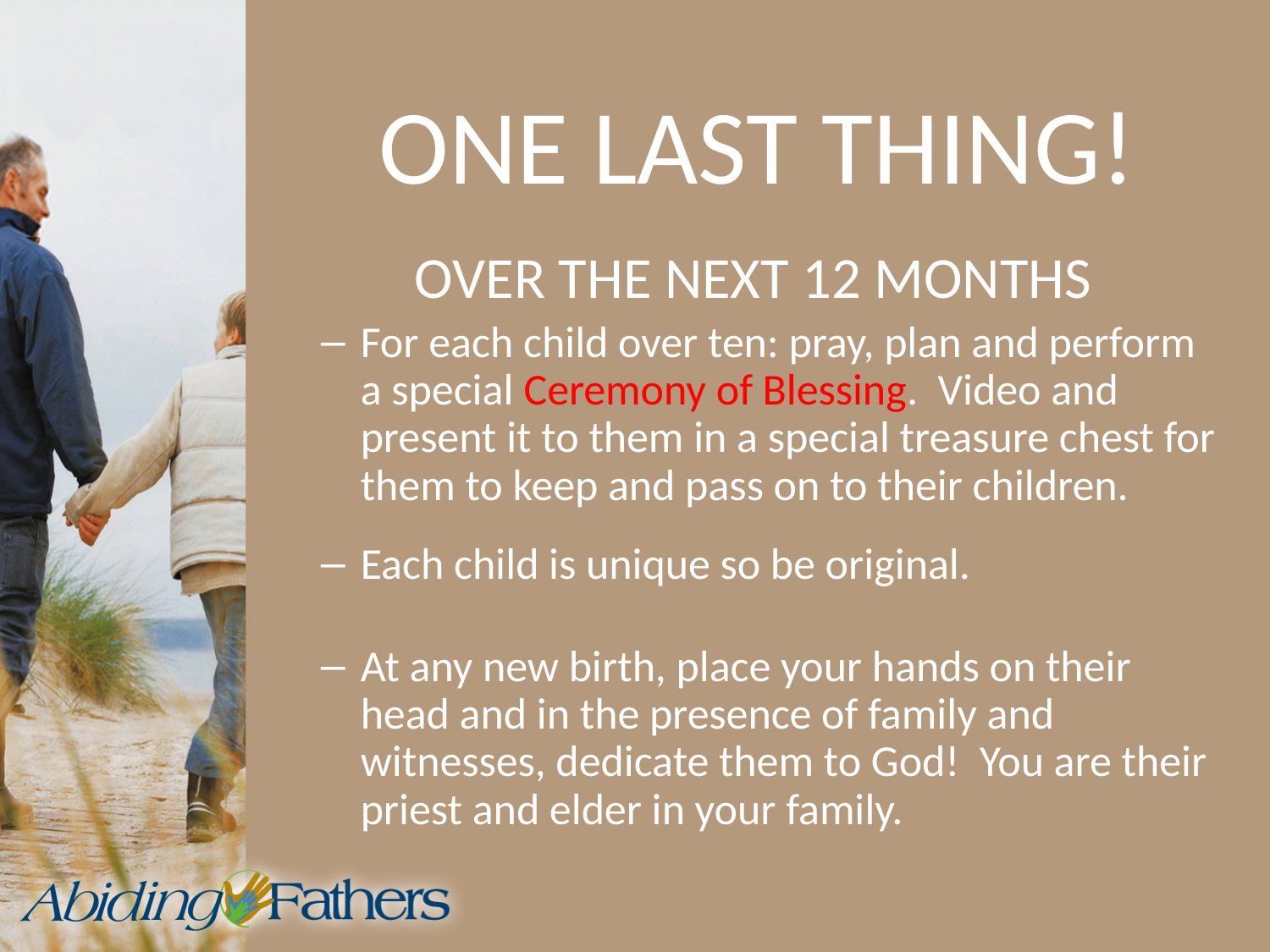

# ONE LAST THING!
            OVER THE NEXT 12 MONTHS
For each child over ten: pray, plan and perform a special Ceremony of Blessing.  Video and present it to them in a special treasure chest for them to keep and pass on to their children.

Each child is unique so be original.

At any new birth, place your hands on their head and in the presence of family and witnesses, dedicate them to God!  You are their priest and elder in your family.